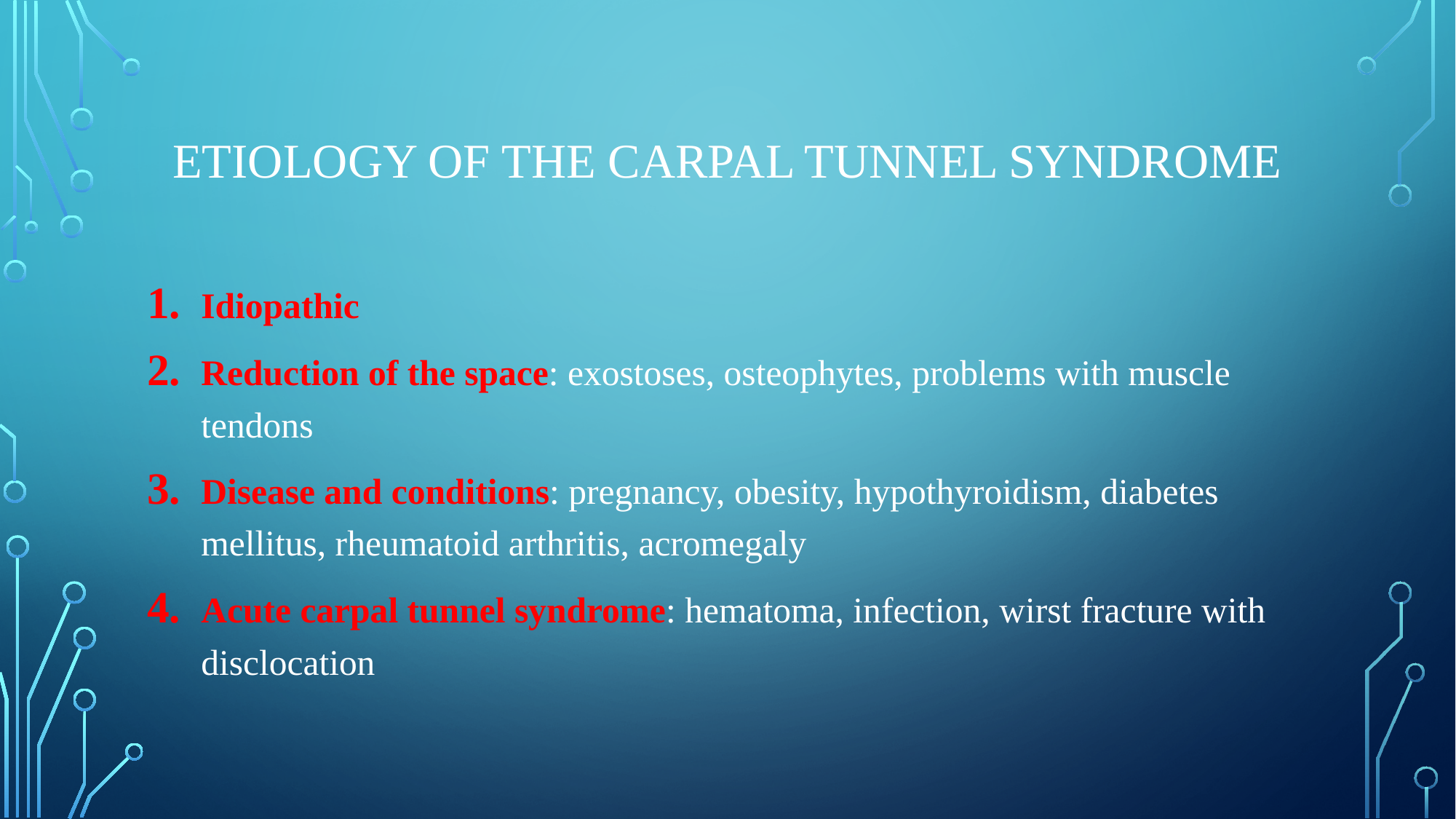

# Etiology of the Carpal tunnel syndrome
Idiopathic
Reduction of the space: exostoses, osteophytes, problems with muscle tendons
Disease and conditions: pregnancy, obesity, hypothyroidism, diabetes mellitus, rheumatoid arthritis, acromegaly
Acute carpal tunnel syndrome: hematoma, infection, wirst fracture with disclocation